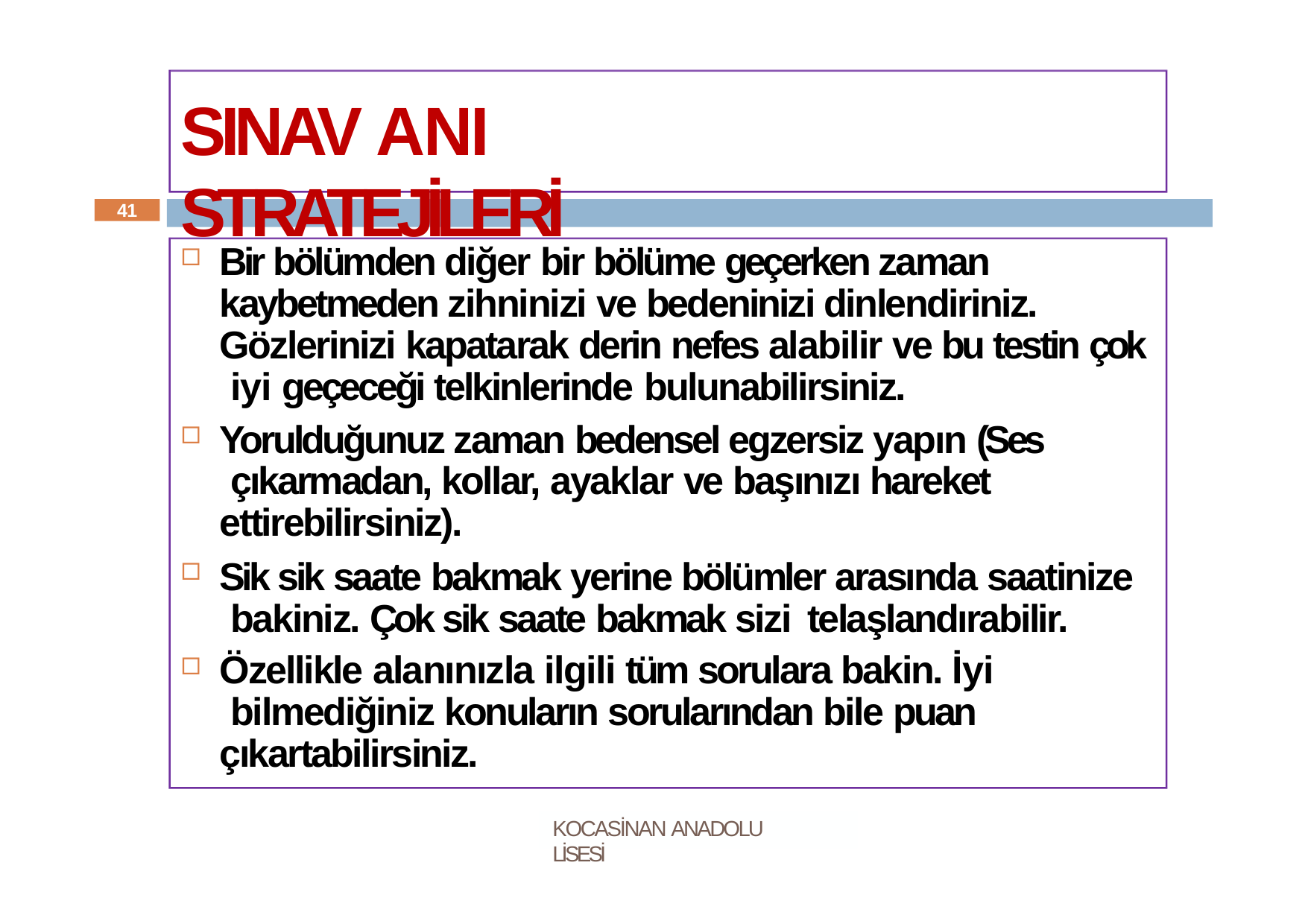

# SINAV ANI STRATEJİLERİ
41
Bir bölümden diğer bir bölüme geçerken zaman  kaybetmeden zihninizi ve bedeninizi dinlendiriniz.  Gözlerinizi kapatarak derin nefes alabilir ve bu testin çok  iyi geçeceği telkinlerinde bulunabilirsiniz.
Yorulduğunuz zaman bedensel egzersiz yapın (Ses  çıkarmadan, kollar, ayaklar ve başınızı hareket  ettirebilirsiniz).
Sik sik saate bakmak yerine bölümler arasında saatinize  bakiniz. Çok sik saate bakmak sizi telaşlandırabilir.
Özellikle alanınızla ilgili tüm sorulara bakin. İyi  bilmediğiniz konuların sorularından bile puan  çıkartabilirsiniz.

KOCASİNAN ANADOLU LİSESİ